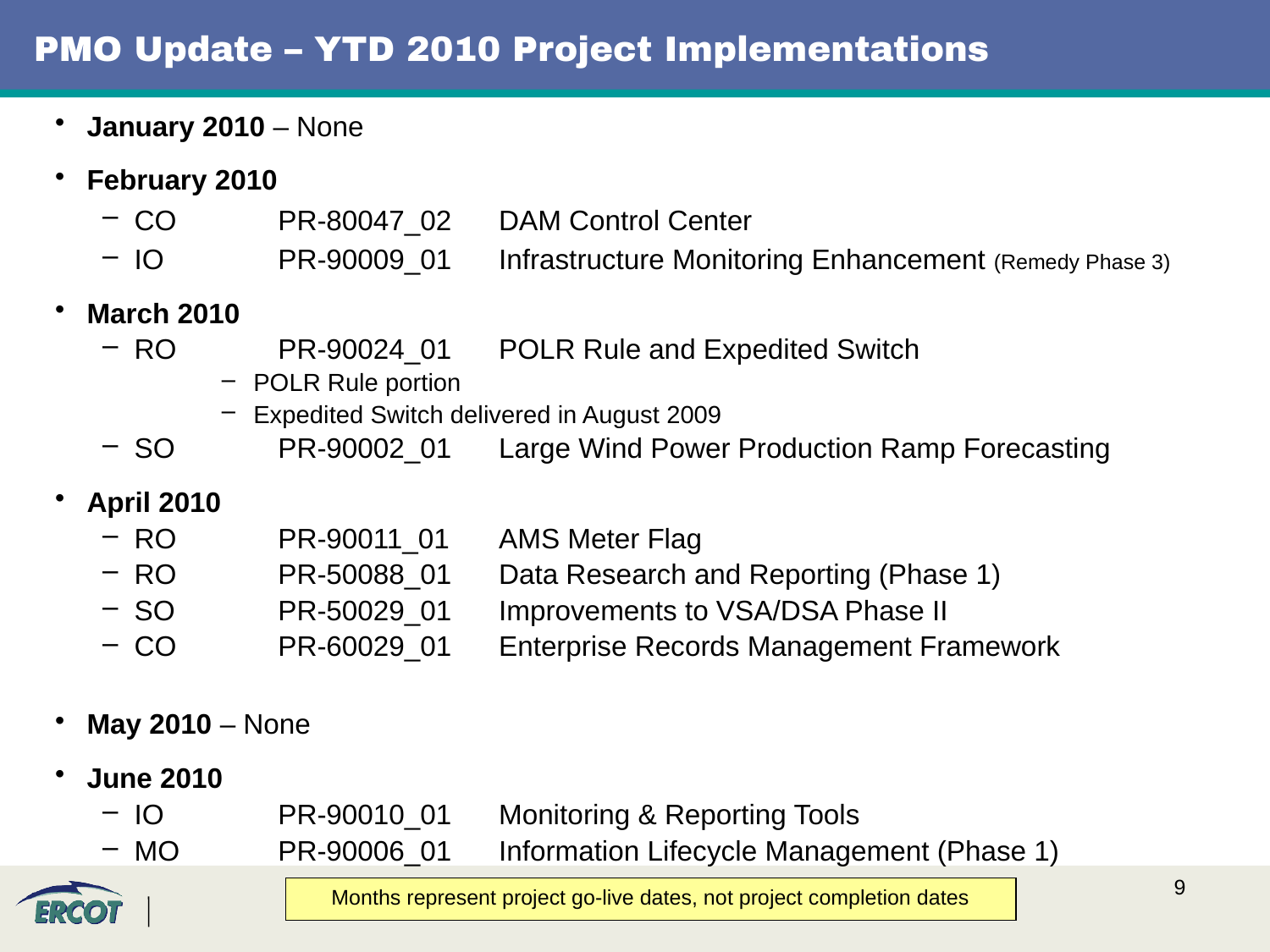

# PMO Update – YTD 2010 Project Implementations
January 2010 – None

February 2010
CO	PR-80047_02 	DAM Control Center
IO	PR-90009_01 	Infrastructure Monitoring Enhancement (Remedy Phase 3)

March 2010
RO	PR-90024_01	POLR Rule and Expedited Switch
POLR Rule portion
Expedited Switch delivered in August 2009
SO	PR-90002_01	Large Wind Power Production Ramp Forecasting

April 2010
RO	PR-90011_01	AMS Meter Flag
RO	PR-50088_01	Data Research and Reporting (Phase 1)
SO	PR-50029_01	Improvements to VSA/DSA Phase II
CO	PR-60029_01	Enterprise Records Management Framework

May 2010 – None

June 2010
IO	PR-90010_01	Monitoring & Reporting Tools
MO	PR-90006_01	Information Lifecycle Management (Phase 1)

Months represent project go-live dates, not project completion dates